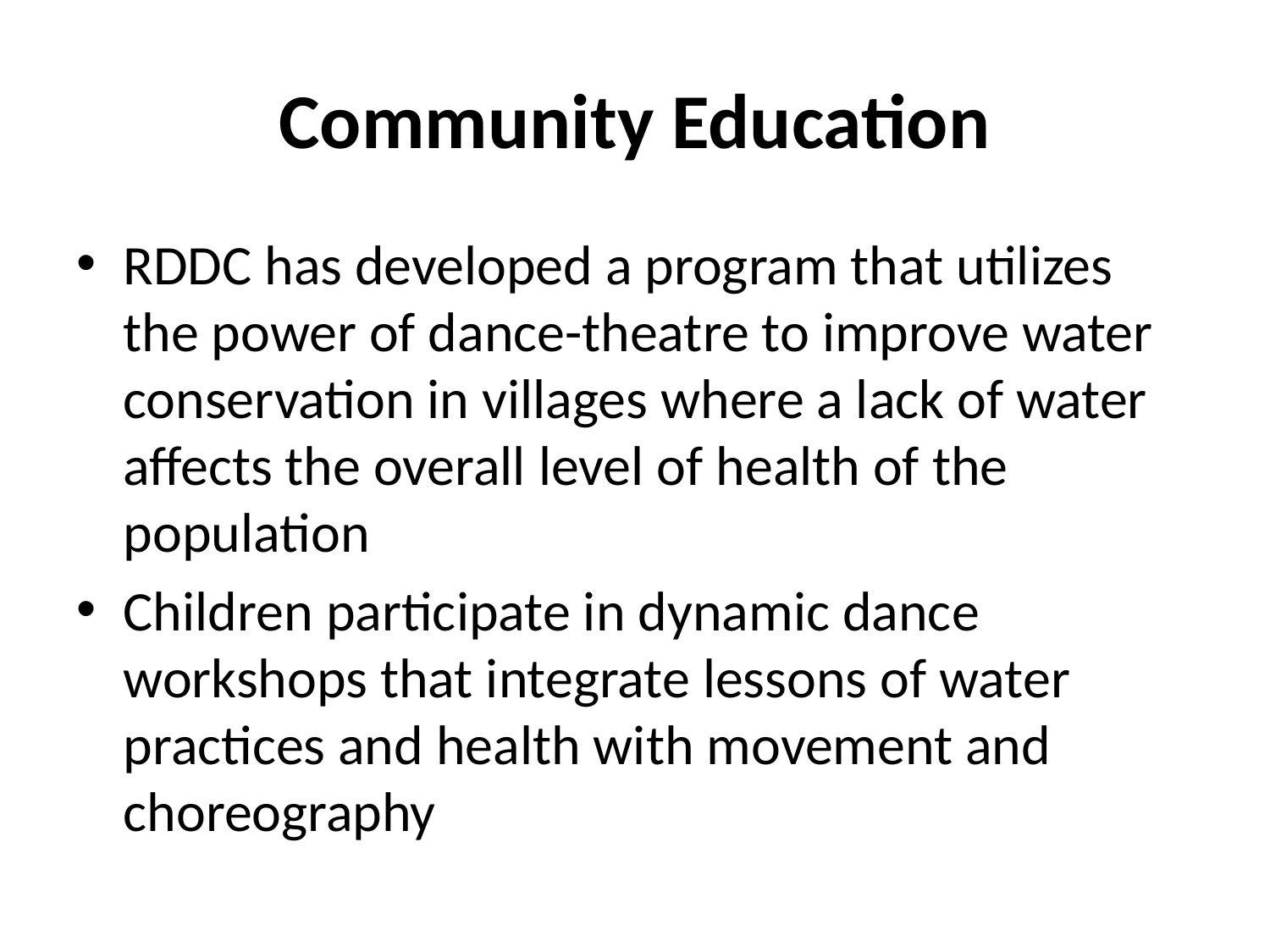

# Community Education
RDDC has developed a program that utilizes the power of dance-theatre to improve water conservation in villages where a lack of water affects the overall level of health of the population
Children participate in dynamic dance workshops that integrate lessons of water practices and health with movement and choreography